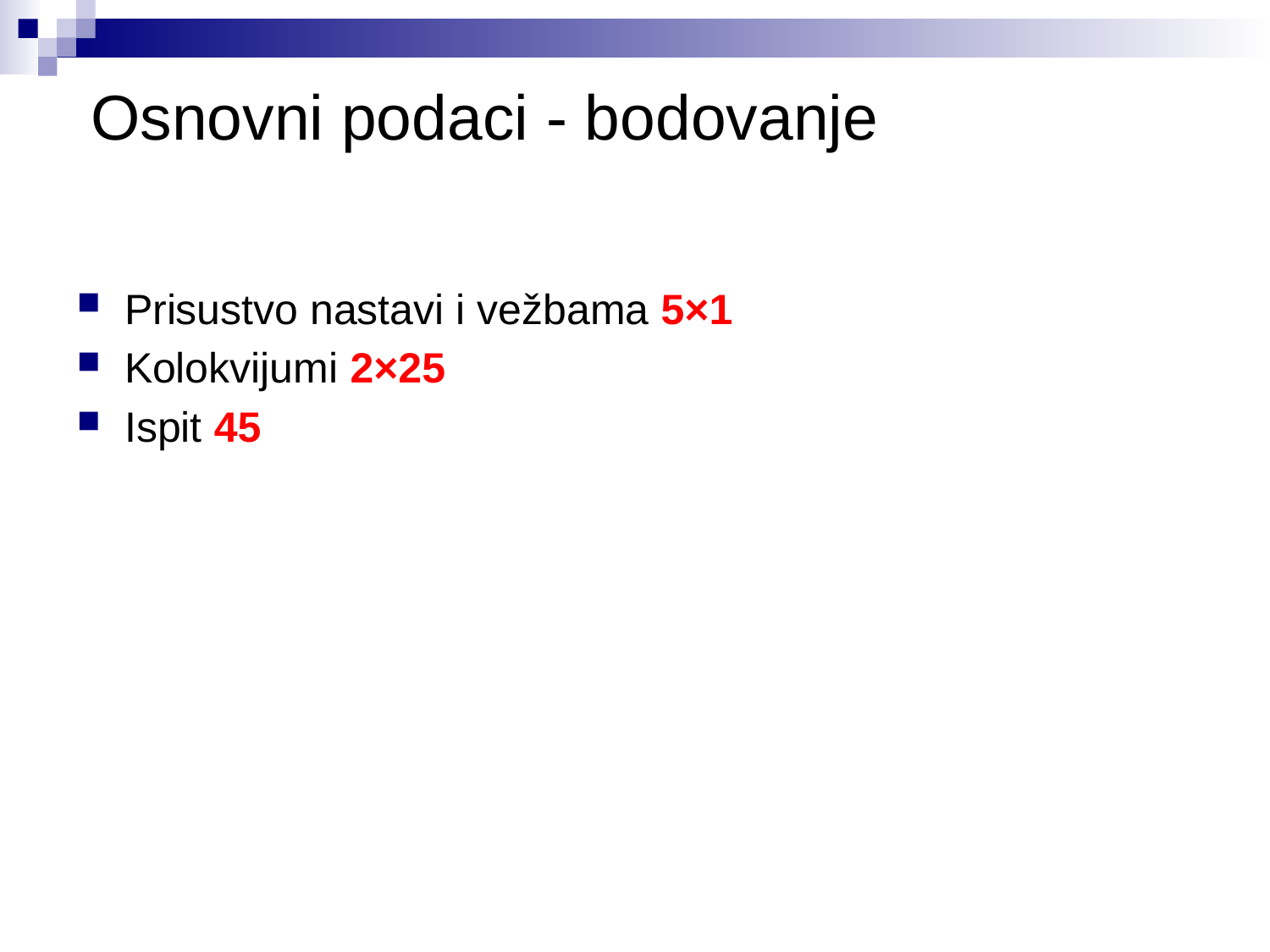

# Osnovni podaci - bodovanje
Prisustvo nastavi i vežbama 5×1
Kolokvijumi 2×25
Ispit 45